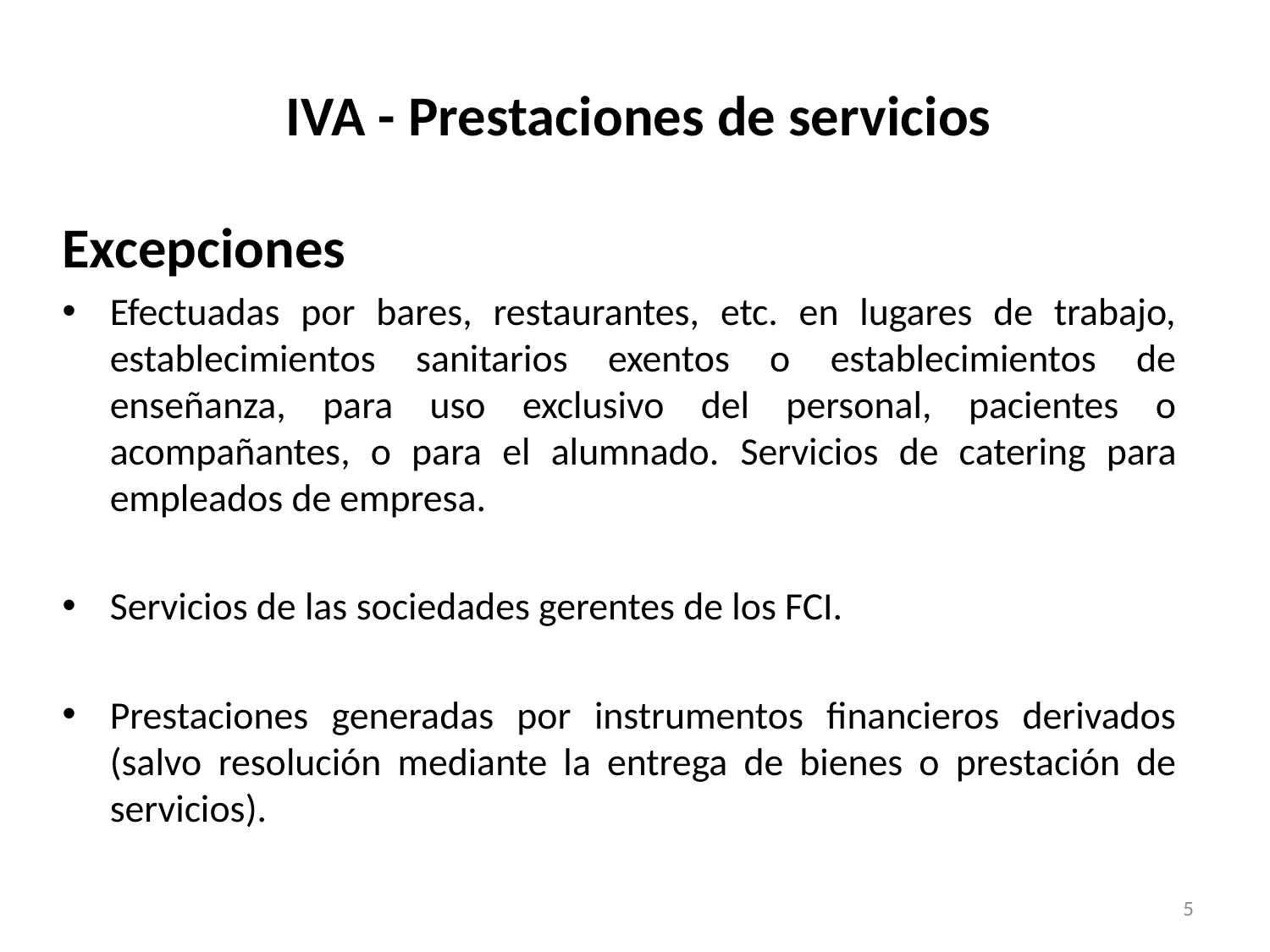

# IVA - Prestaciones de servicios

Excepciones
Efectuadas por bares, restaurantes, etc. en lugares de trabajo, establecimientos sanitarios exentos o establecimientos de enseñanza, para uso exclusivo del personal, pacientes o acompañantes, o para el alumnado. Servicios de catering para empleados de empresa.

Servicios de las sociedades gerentes de los FCI.

Prestaciones generadas por instrumentos financieros derivados (salvo resolución mediante la entrega de bienes o prestación de servicios).
5